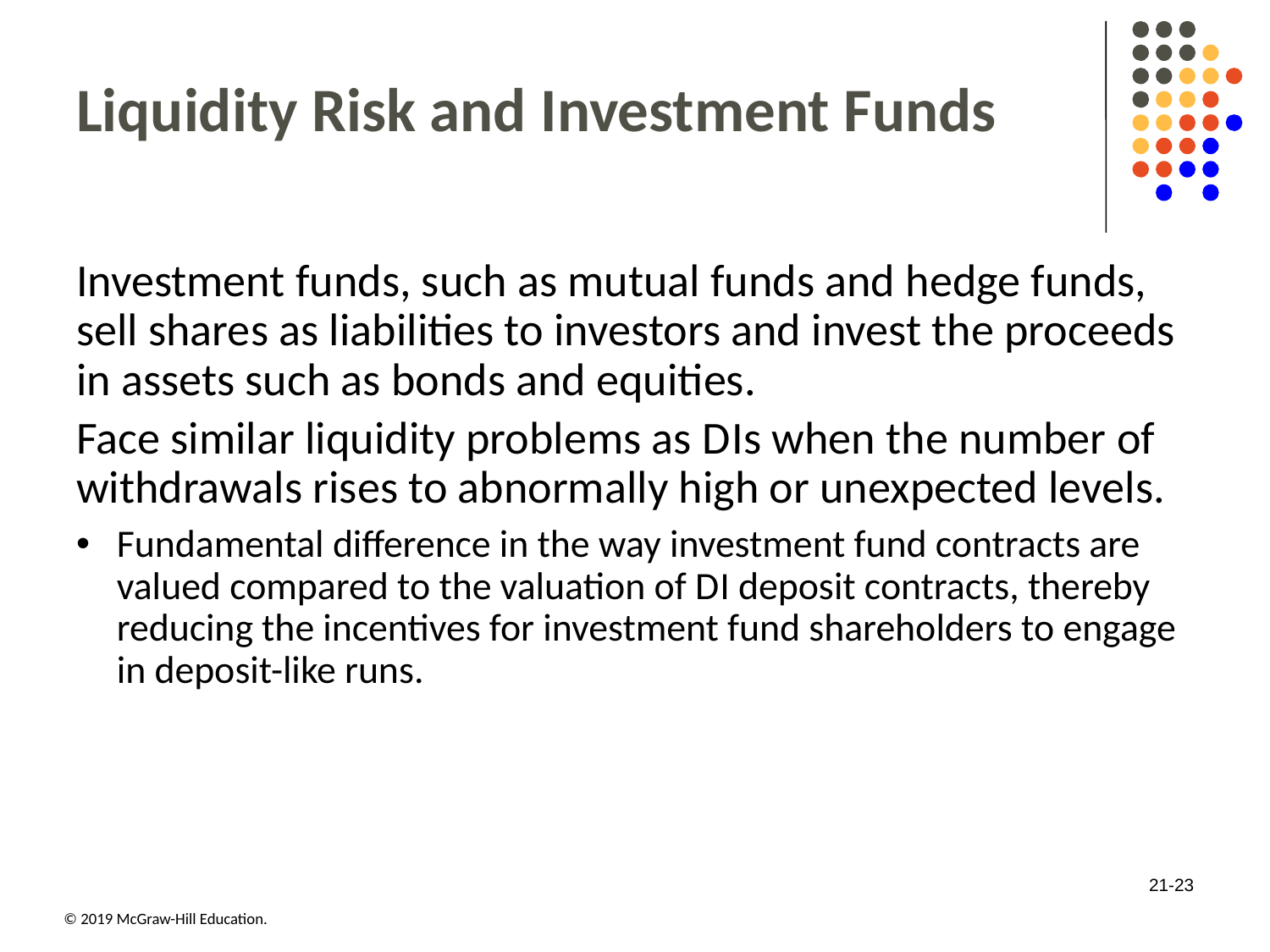

# Liquidity Risk and Investment Funds
Investment funds, such as mutual funds and hedge funds, sell shares as liabilities to investors and invest the proceeds in assets such as bonds and equities.
Face similar liquidity problems as D Is when the number of withdrawals rises to abnormally high or unexpected levels.
Fundamental difference in the way investment fund contracts are valued compared to the valuation of D I deposit contracts, thereby reducing the incentives for investment fund shareholders to engage in deposit-like runs.
21-23